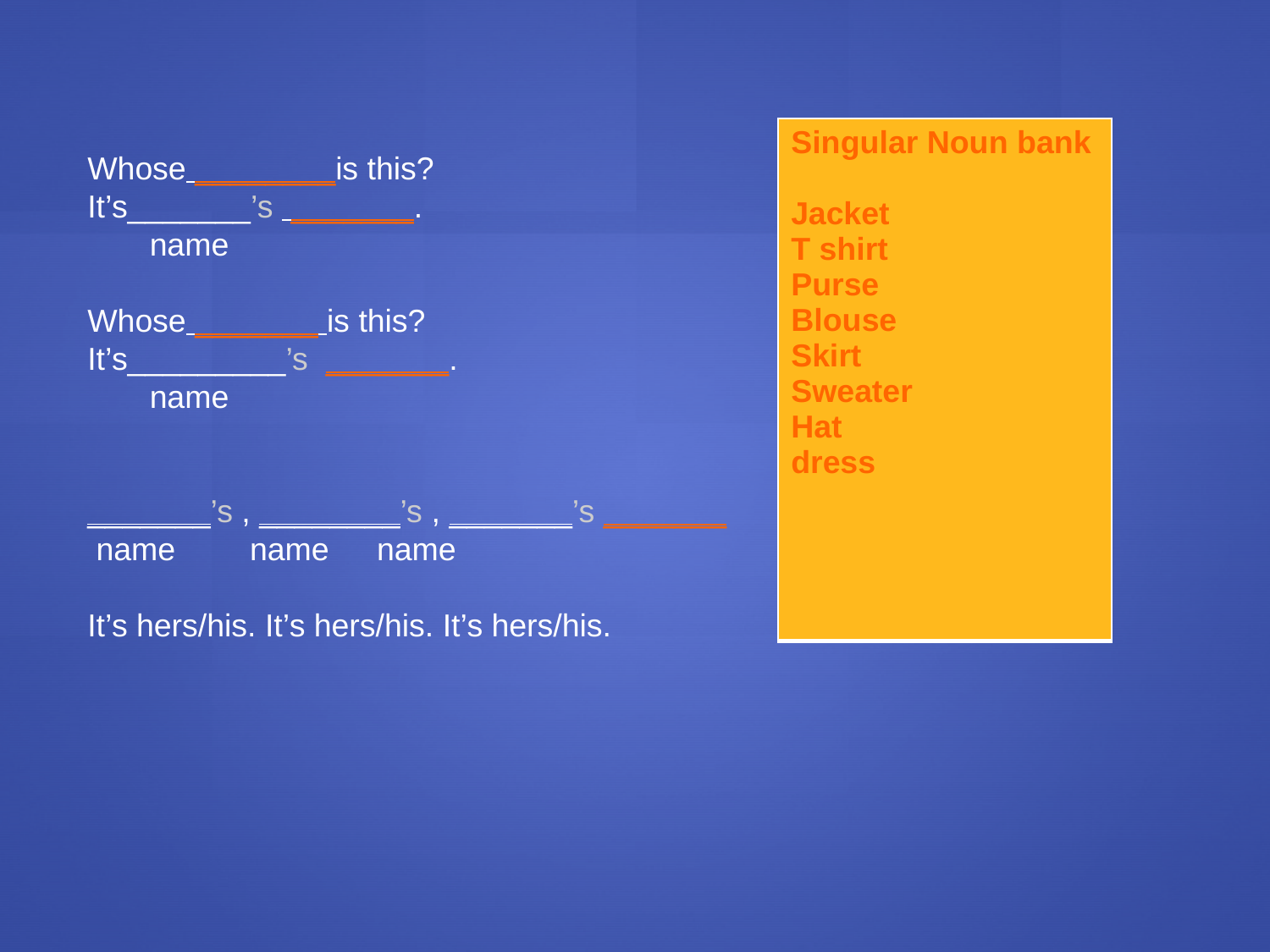

| Singular Noun bank Jacket T shirt Purse Blouse Skirt Sweater Hat dress |
| --- |
Whose ________is this?
It’s_______’s  _______.
       name

Whose _______ is this?
It’s_________’s  _______.
       name

_______’s , ________’s , _______’s _______
 name	    name	    name

It’s hers/his. It’s hers/his. It’s hers/his.